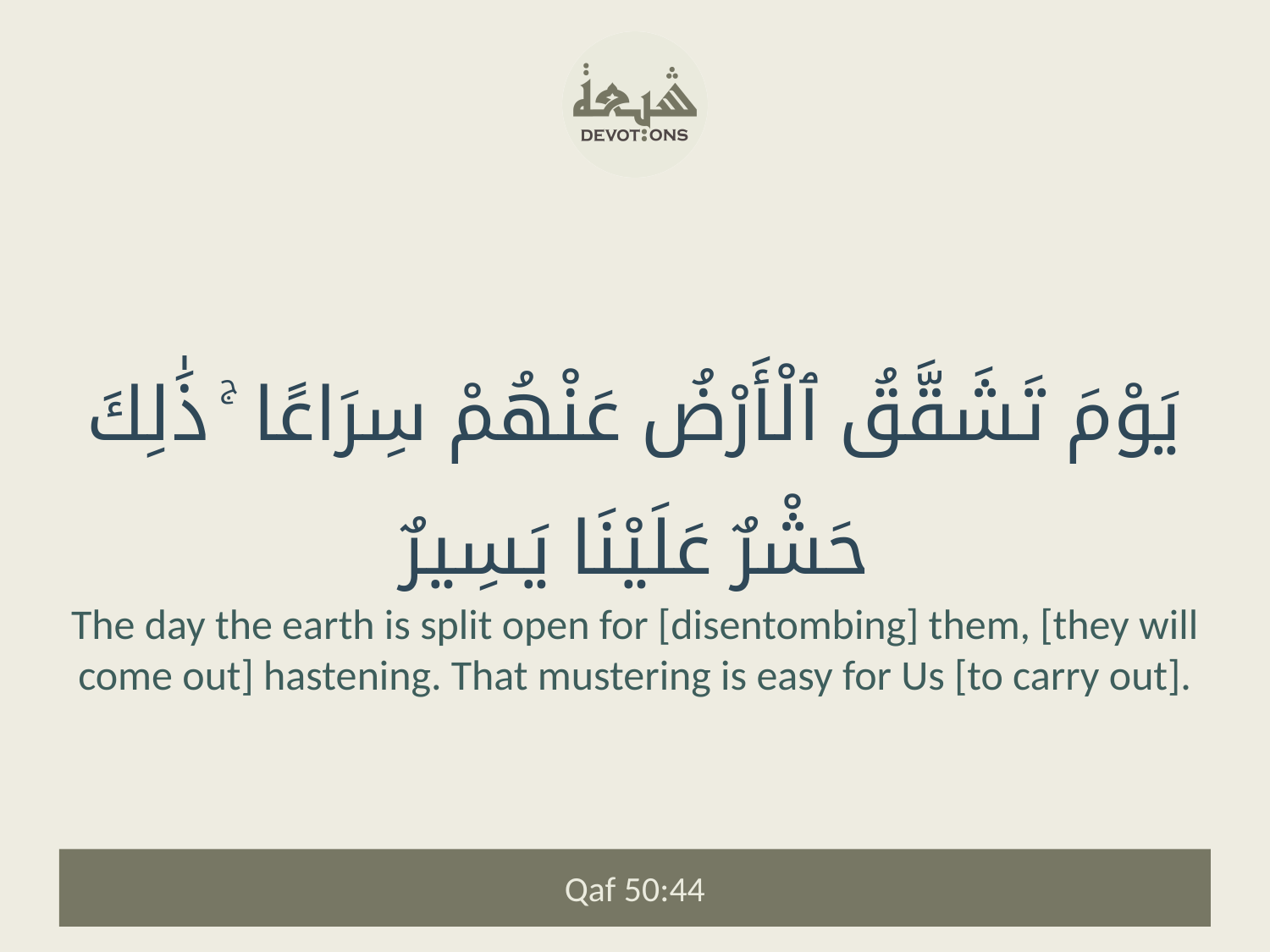

يَوْمَ تَشَقَّقُ ٱلْأَرْضُ عَنْهُمْ سِرَاعًا ۚ ذَٰلِكَ حَشْرٌ عَلَيْنَا يَسِيرٌ
The day the earth is split open for [disentombing] them, [they will come out] hastening. That mustering is easy for Us [to carry out].
Qaf 50:44